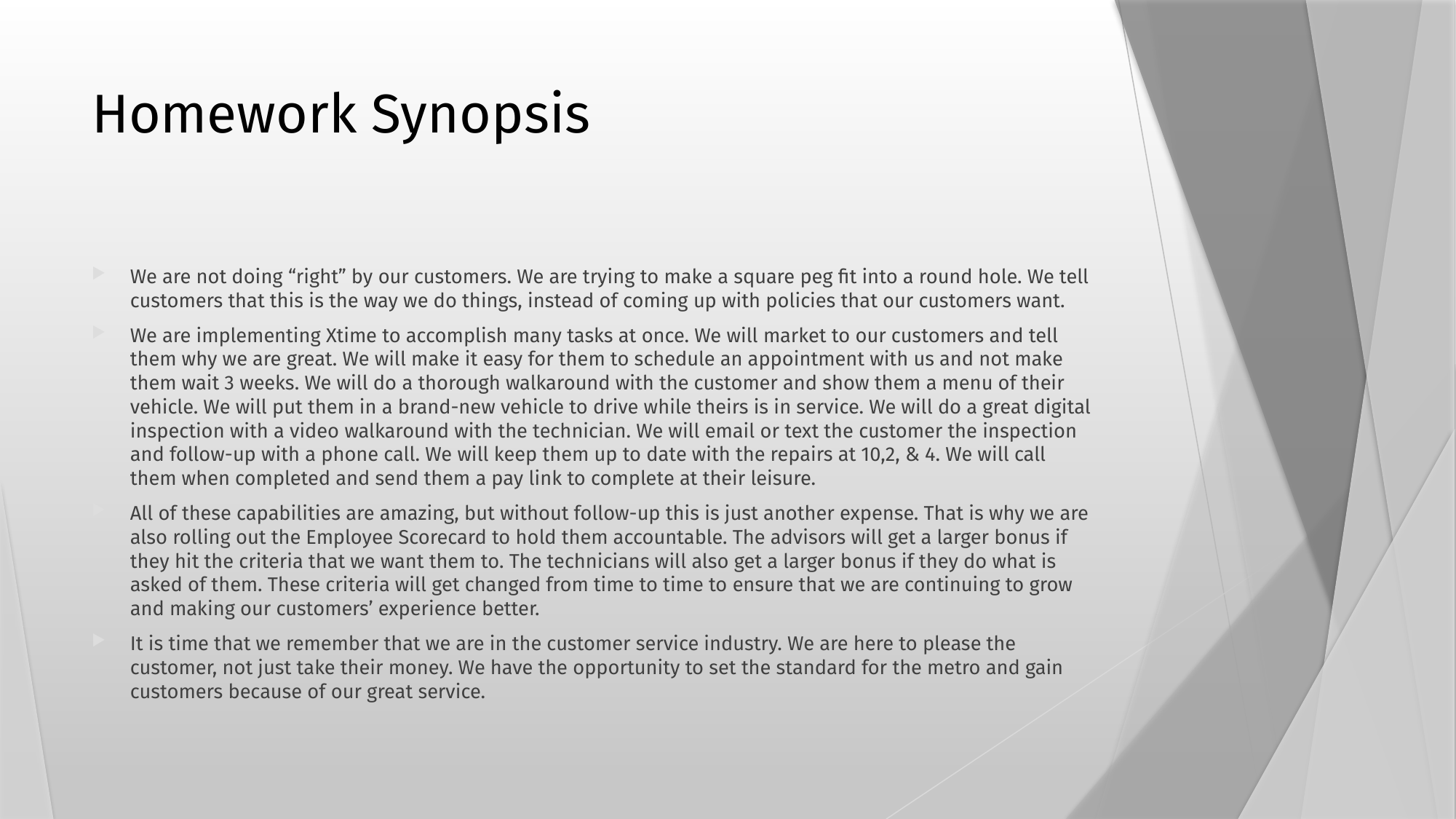

# Homework Synopsis
We are not doing “right” by our customers. We are trying to make a square peg fit into a round hole. We tell customers that this is the way we do things, instead of coming up with policies that our customers want.
We are implementing Xtime to accomplish many tasks at once. We will market to our customers and tell them why we are great. We will make it easy for them to schedule an appointment with us and not make them wait 3 weeks. We will do a thorough walkaround with the customer and show them a menu of their vehicle. We will put them in a brand-new vehicle to drive while theirs is in service. We will do a great digital inspection with a video walkaround with the technician. We will email or text the customer the inspection and follow-up with a phone call. We will keep them up to date with the repairs at 10,2, & 4. We will call them when completed and send them a pay link to complete at their leisure.
All of these capabilities are amazing, but without follow-up this is just another expense. That is why we are also rolling out the Employee Scorecard to hold them accountable. The advisors will get a larger bonus if they hit the criteria that we want them to. The technicians will also get a larger bonus if they do what is asked of them. These criteria will get changed from time to time to ensure that we are continuing to grow and making our customers’ experience better.
It is time that we remember that we are in the customer service industry. We are here to please the customer, not just take their money. We have the opportunity to set the standard for the metro and gain customers because of our great service.